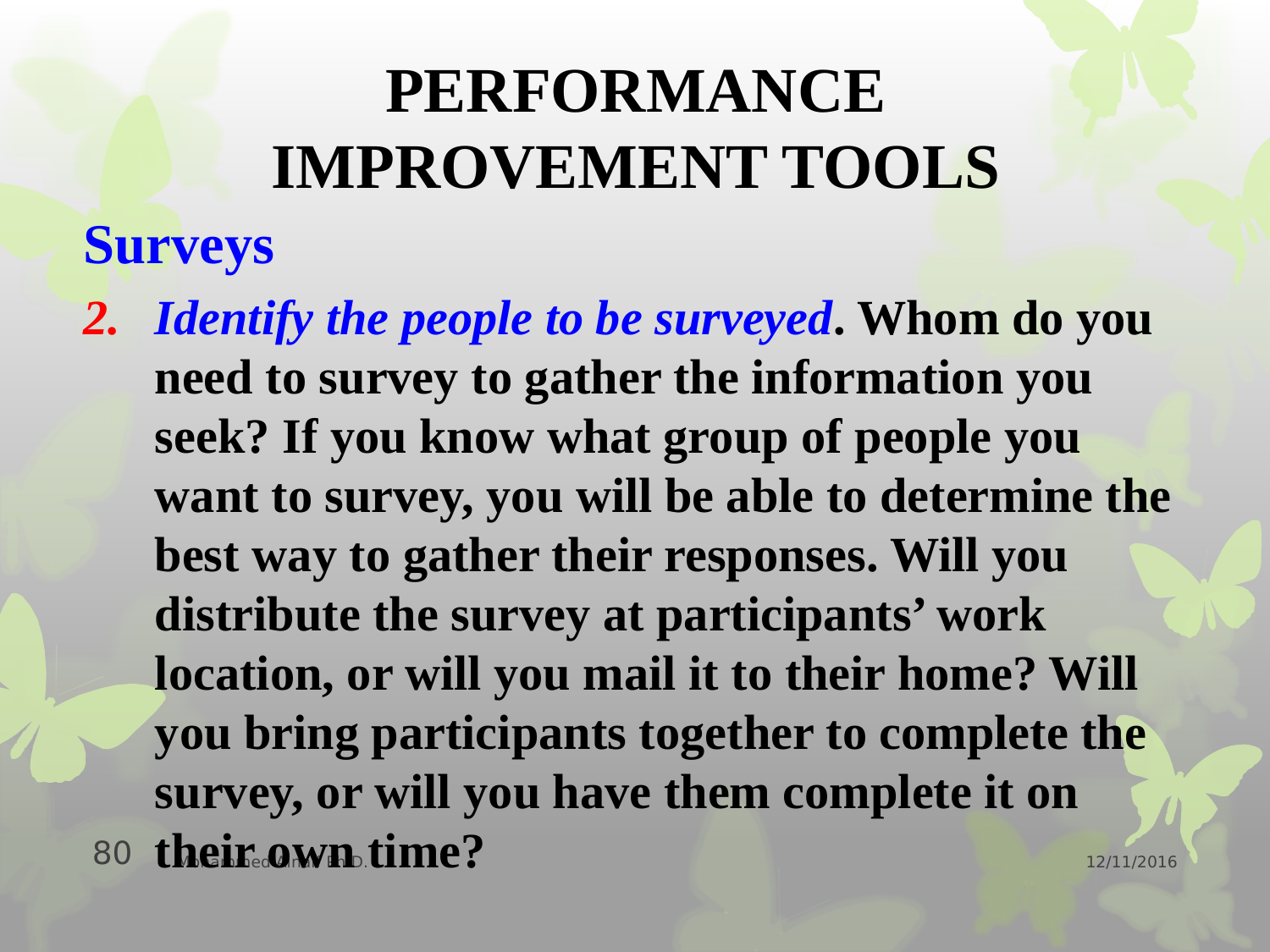

PERFORMANCE IMPROVEMENT TOOLS
Surveys
Identify the people to be surveyed. Whom do you need to survey to gather the information you seek? If you know what group of people you want to survey, you will be able to determine the best way to gather their responses. Will you distribute the survey at participants’ work location, or will you mail it to their home? Will you bring participants together to complete the survey, or will you have them complete it on their own time?
80
Mohammed Alnaif Ph.D.
12/11/2016